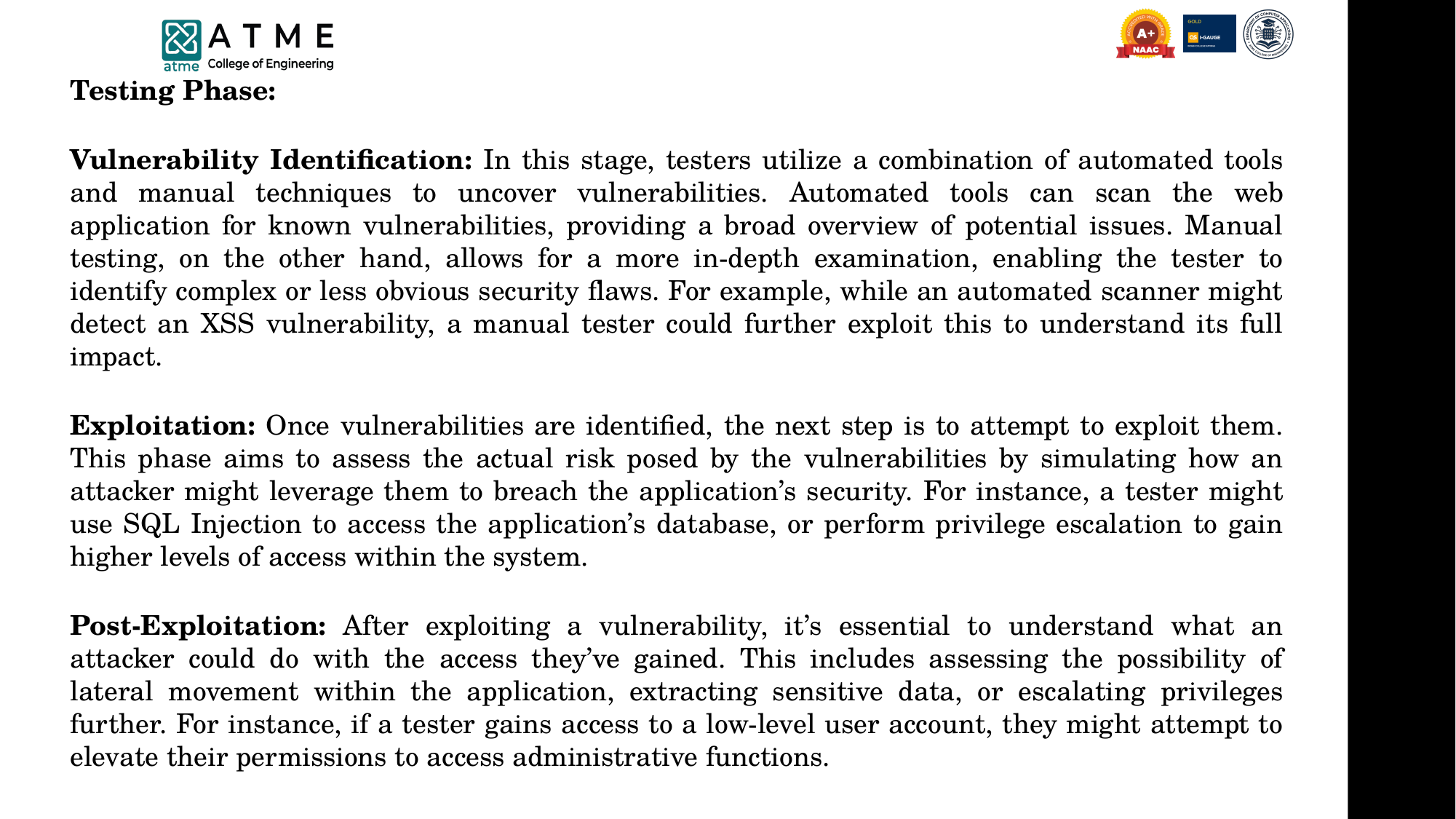

Testing Phase:
Vulnerability Identification: In this stage, testers utilize a combination of automated tools and manual techniques to uncover vulnerabilities. Automated tools can scan the web application for known vulnerabilities, providing a broad overview of potential issues. Manual testing, on the other hand, allows for a more in-depth examination, enabling the tester to identify complex or less obvious security flaws. For example, while an automated scanner might detect an XSS vulnerability, a manual tester could further exploit this to understand its full impact.
Exploitation: Once vulnerabilities are identified, the next step is to attempt to exploit them. This phase aims to assess the actual risk posed by the vulnerabilities by simulating how an attacker might leverage them to breach the application’s security. For instance, a tester might use SQL Injection to access the application’s database, or perform privilege escalation to gain higher levels of access within the system.
Post-Exploitation: After exploiting a vulnerability, it’s essential to understand what an attacker could do with the access they’ve gained. This includes assessing the possibility of lateral movement within the application, extracting sensitive data, or escalating privileges further. For instance, if a tester gains access to a low-level user account, they might attempt to elevate their permissions to access administrative functions.